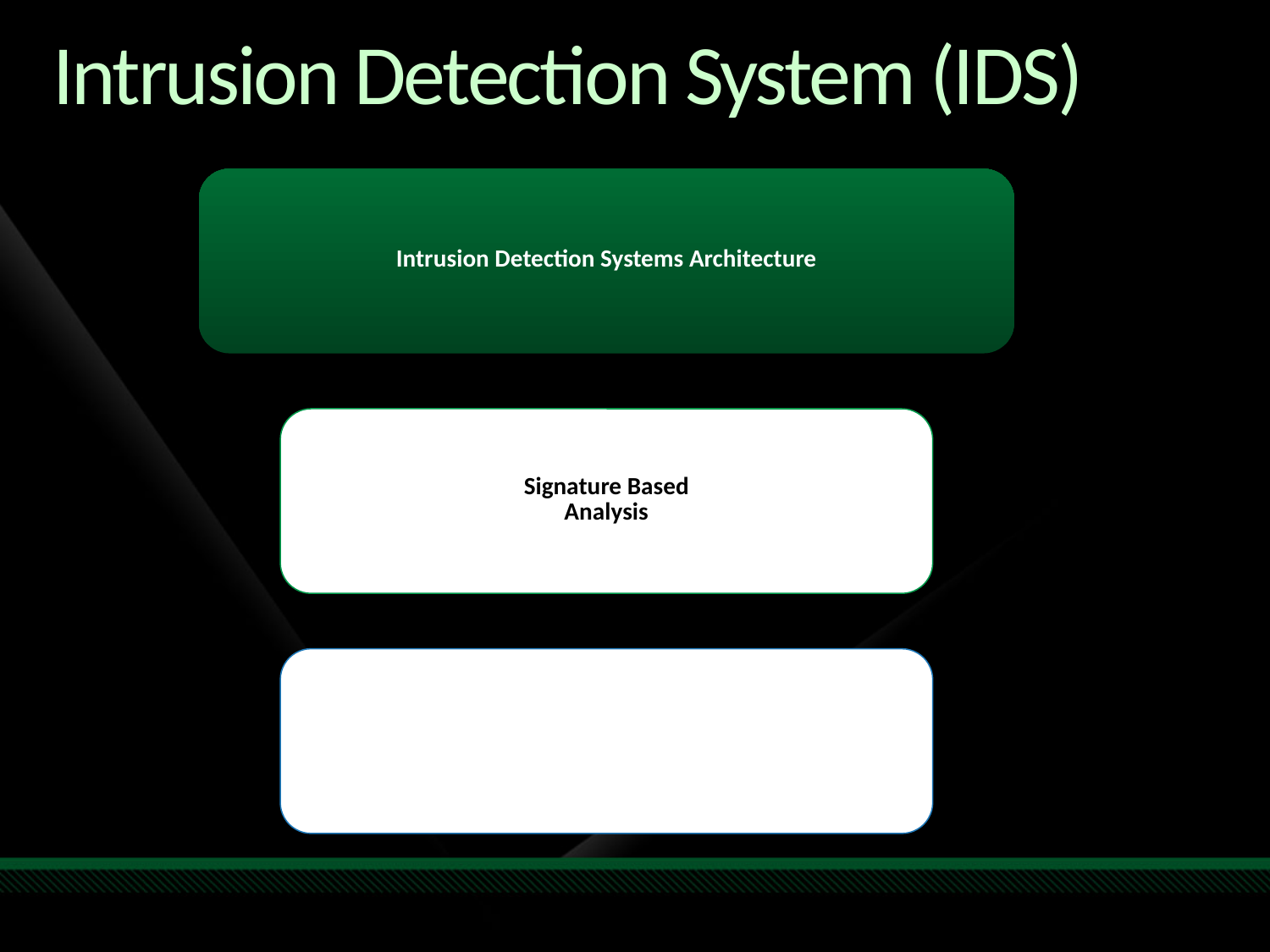

# Intrusion Detection System (IDS)
Signature Based
Analysis
Analysis
Intrusion Detection Systems Architecture